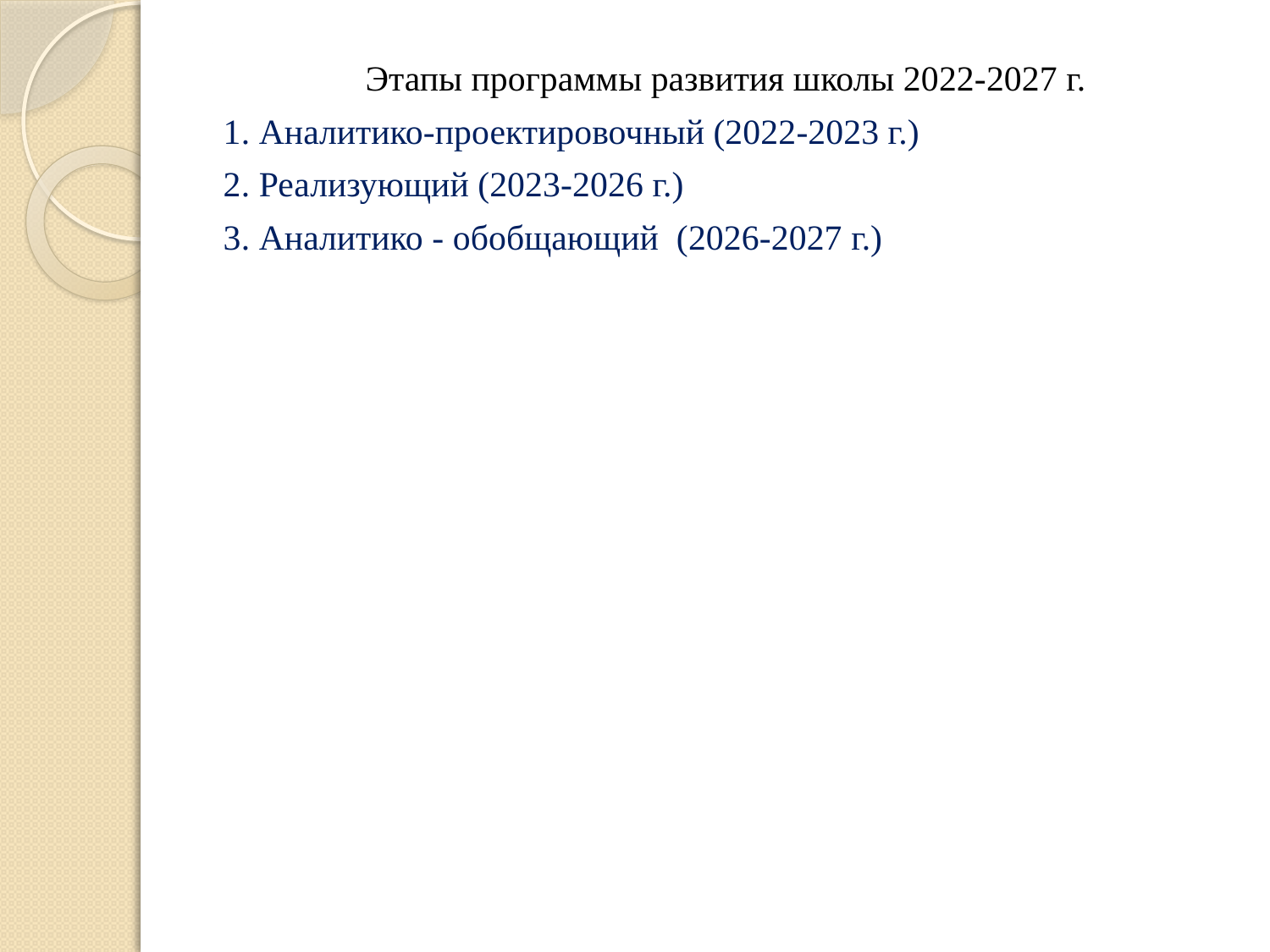

# .
Этапы программы развития школы 2022-2027 г.
1. Аналитико-проектировочный (2022-2023 г.)
2. Реализующий (2023-2026 г.)
3. Аналитико - обобщающий  (2026-2027 г.)